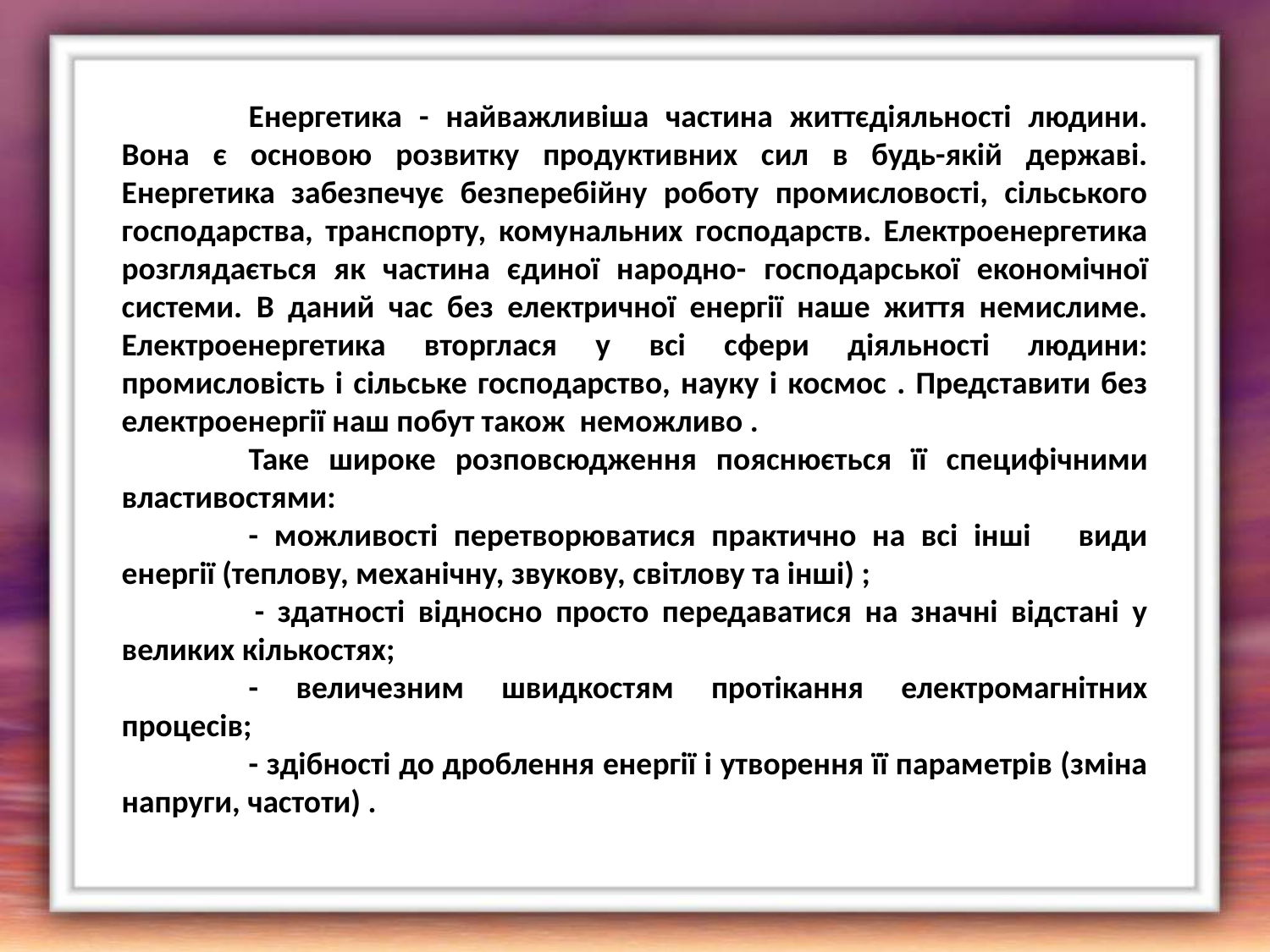

Енергетика - найважливіша частина життєдіяльності людини. Вона є основою розвитку продуктивних сил в будь-якій державі. Енергетика забезпечує безперебійну роботу промисловості, сільського господарства, транспорту, комунальних господарств. Електроенергетика розглядається як частина єдиної народно- господарської економічної системи. В даний час без електричної енергії наше життя немислиме. Електроенергетика вторглася у всі сфери діяльності людини: промисловість і сільське господарство, науку і космос . Представити без електроенергії наш побут також  неможливо .
	Таке широке розповсюдження пояснюється її специфічними властивостями:
	- можливості перетворюватися практично на всі інші   види енергії (теплову, механічну, звукову, світлову та інші) ;
 	- здатності відносно просто передаватися на значні відстані у великих кількостях;
	- величезним швидкостям протікання електромагнітних процесів;
	- здібності до дроблення енергії і утворення її параметрів (зміна напруги, частоти) .